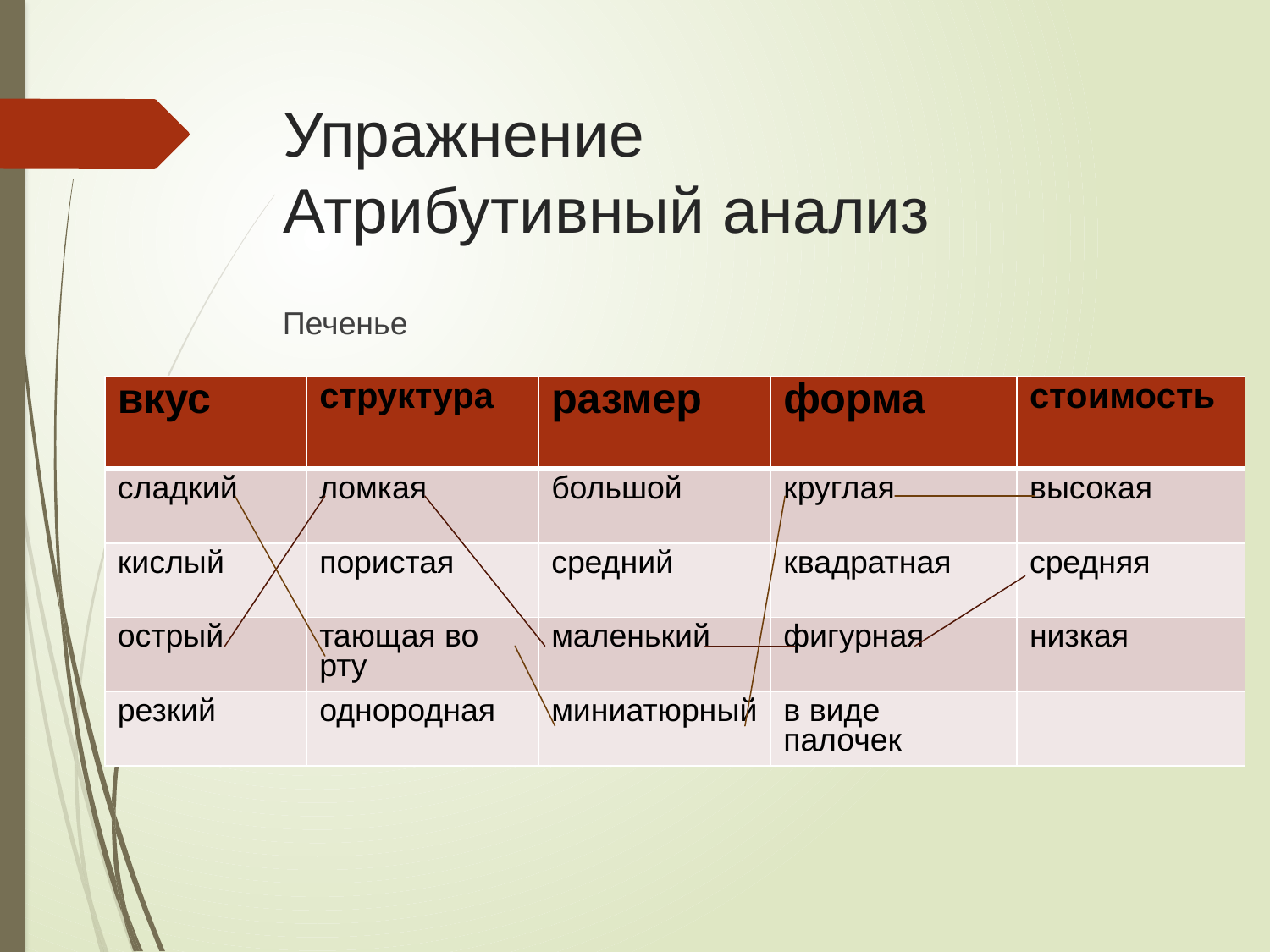

# Упражнение Атрибутивный анализ
Печенье

| вкус | структура | размер | форма | стоимость |
| --- | --- | --- | --- | --- |
| сладкий | ломкая | большой | круглая | высокая |
| кислый | пористая | средний | квадратная | средняя |
| острый | тающая во рту | маленький | фигурная | низкая |
| резкий | однородная | миниатюрный | в виде палочек |  |